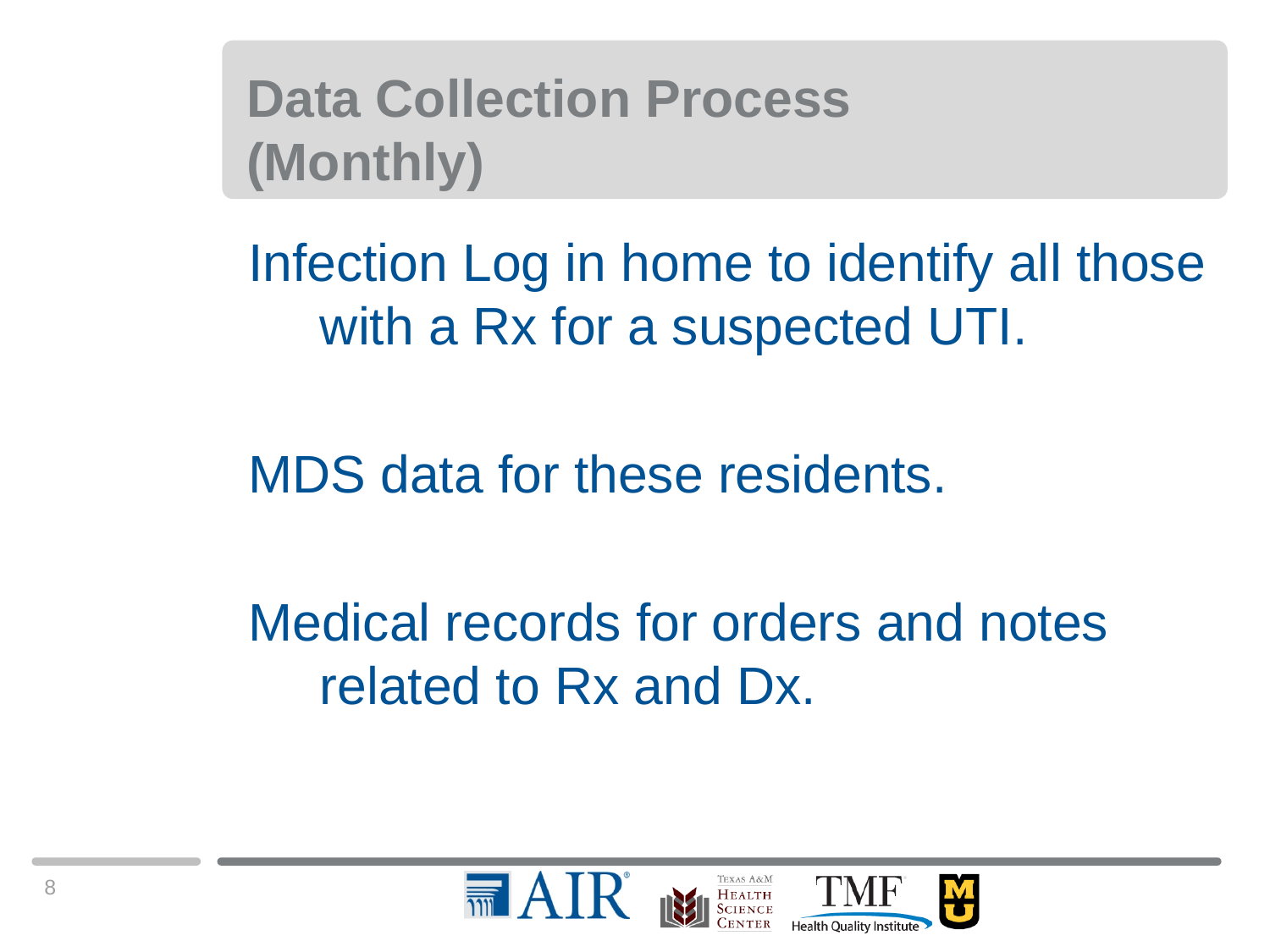

# Data Collection Process (Monthly)
Infection Log in home to identify all those with a Rx for a suspected UTI.

MDS data for these residents.

Medical records for orders and notes related to Rx and Dx.